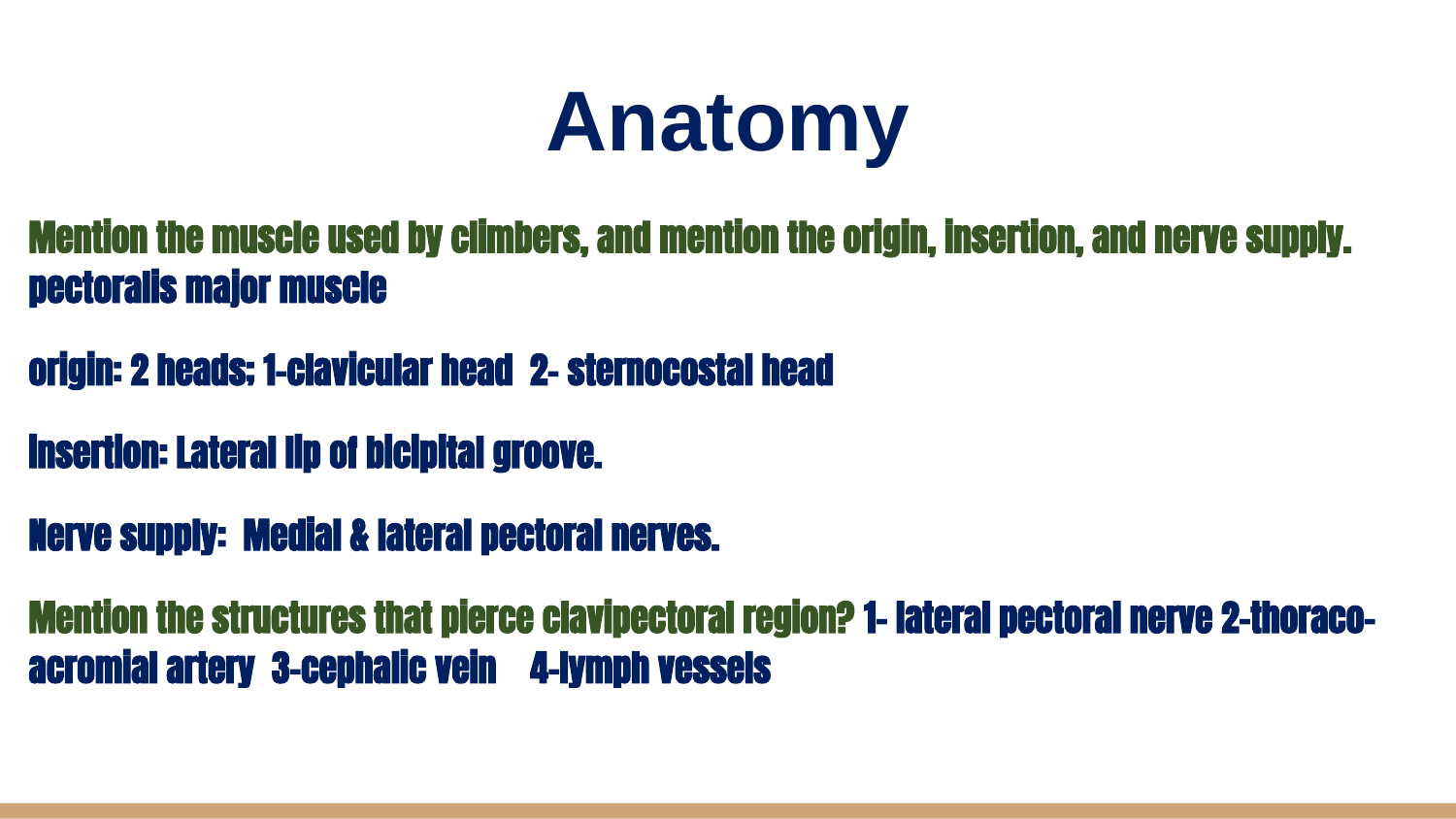

# Anatomy
Mention the muscle used by climbers, and mention the origin, insertion, and nerve supply. pectoralis major muscle
origin: 2 heads; 1-clavicular head  2- sternocostal head
insertion: Lateral lip of bicipital groove.
Nerve supply:  Medial & lateral pectoral nerves.
Mention the structures that pierce clavipectoral region? 1- lateral pectoral nerve 2-thoraco-acromial artery  3-cephalic vein    4-lymph vessels